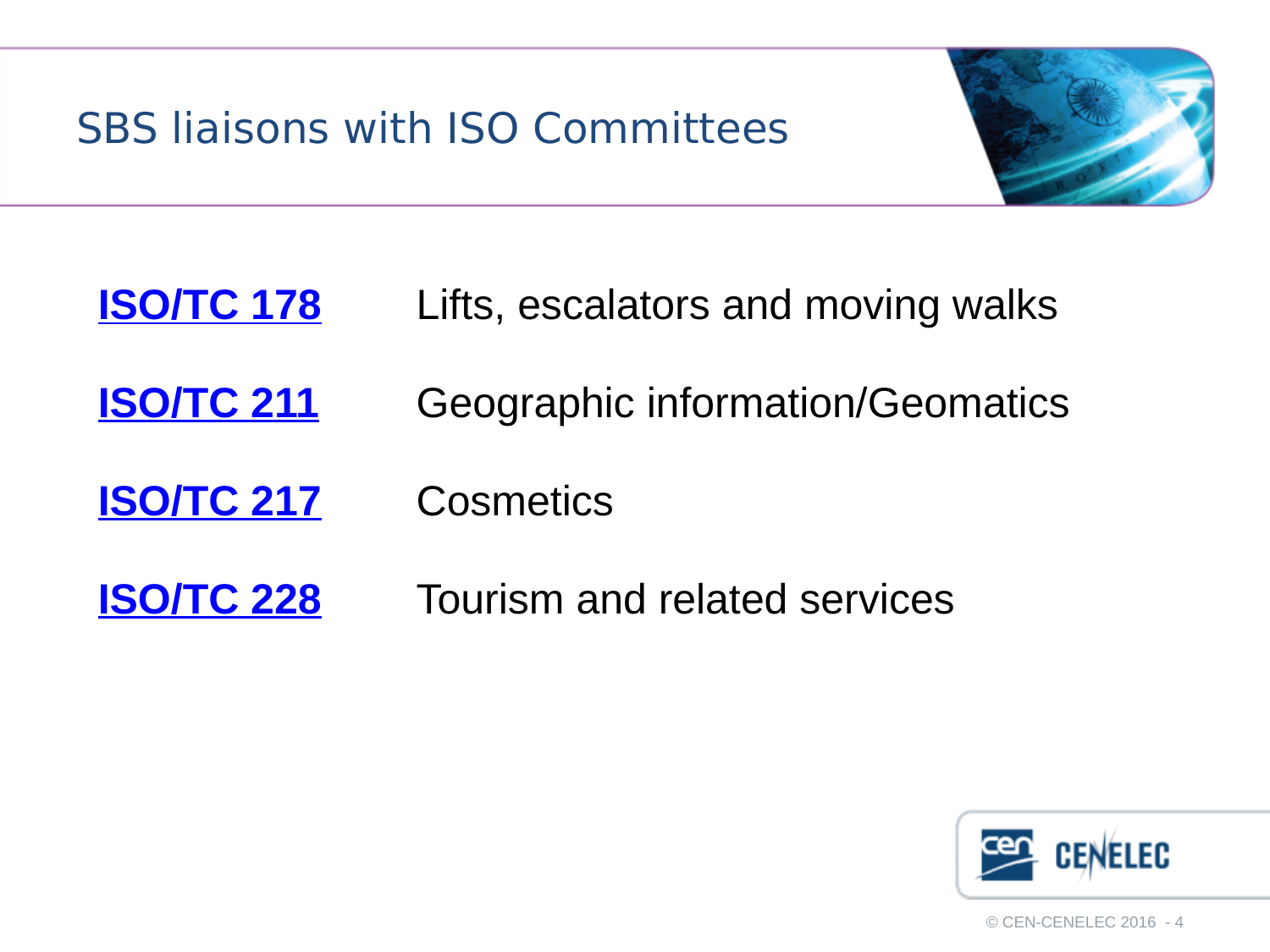

# SBS liaisons with ISO Committees
| ISO/TC 178 | Lifts, escalators and moving walks |
| --- | --- |
| ISO/TC 211 | Geographic information/Geomatics |
| ISO/TC 217 | Cosmetics |
| ISO/TC 228 | Tourism and related services |